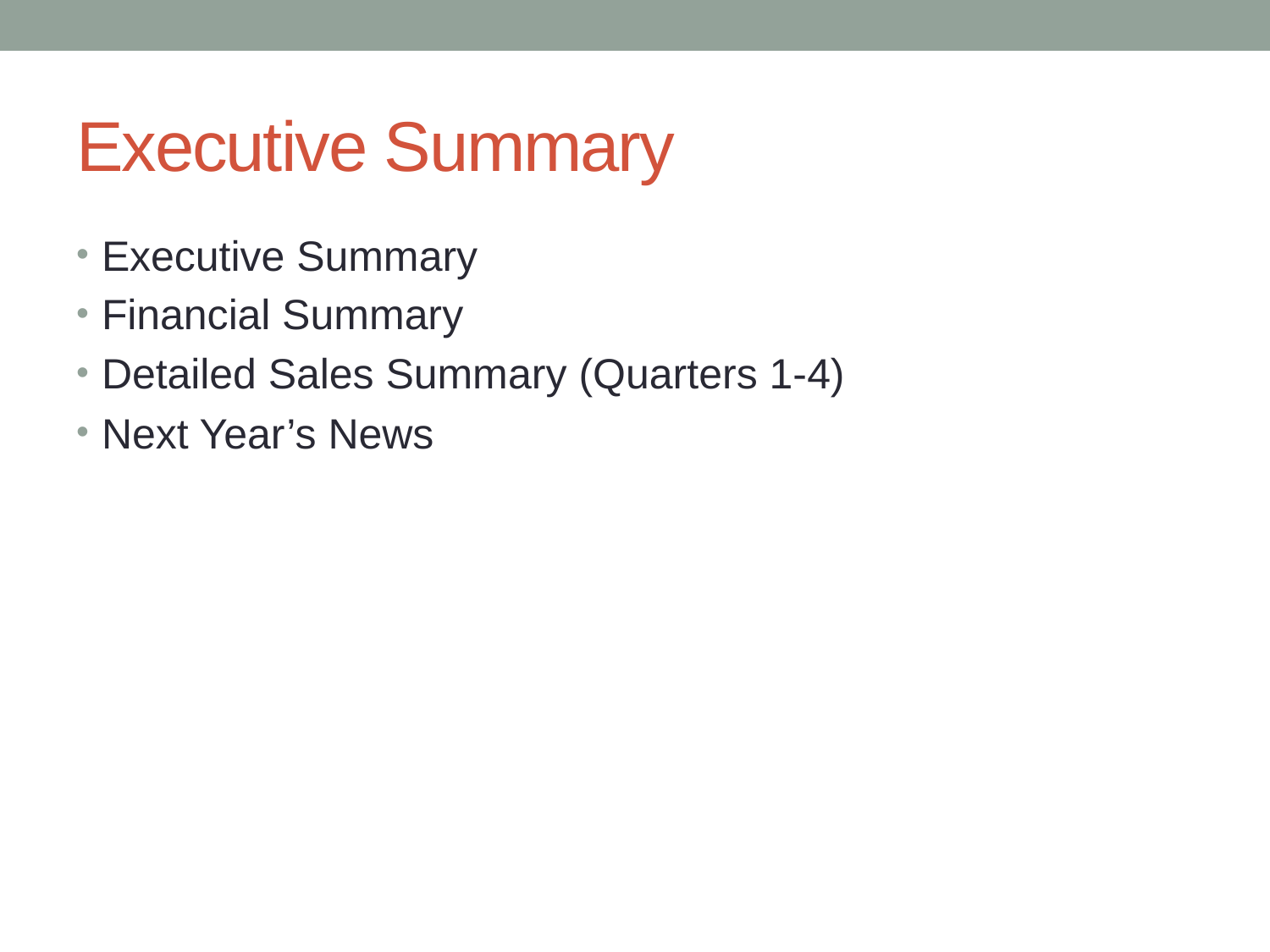

# Executive Summary
Executive Summary
Financial Summary
Detailed Sales Summary (Quarters 1-4)
Next Year’s News